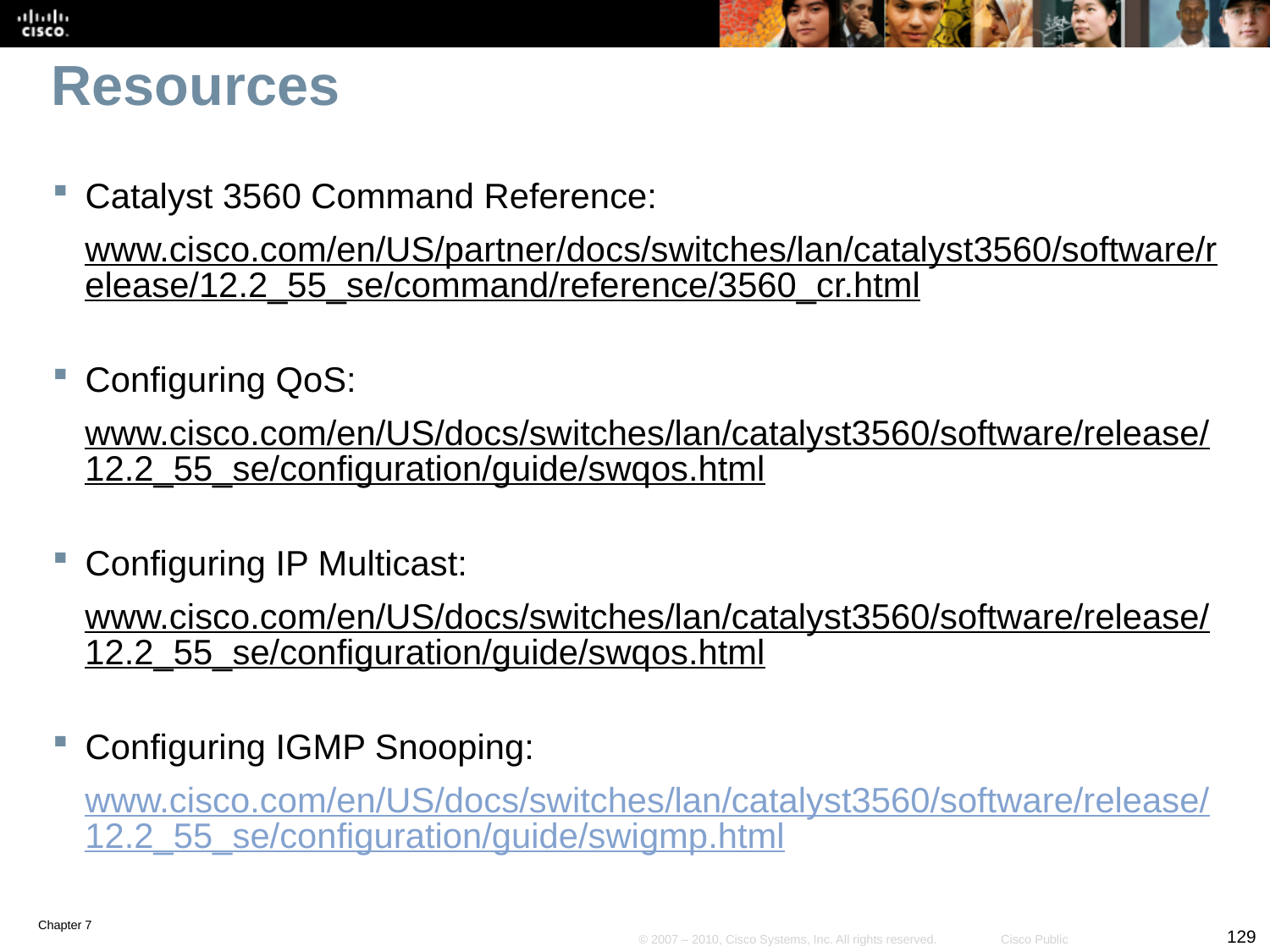

# Resources
Catalyst 3560 Command Reference:
www.cisco.com/en/US/partner/docs/switches/lan/catalyst3560/software/release/12.2_55_se/command/reference/3560_cr.html
Configuring QoS:
www.cisco.com/en/US/docs/switches/lan/catalyst3560/software/release/12.2_55_se/configuration/guide/swqos.html
Configuring IP Multicast:
www.cisco.com/en/US/docs/switches/lan/catalyst3560/software/release/12.2_55_se/configuration/guide/swqos.html
Configuring IGMP Snooping:
www.cisco.com/en/US/docs/switches/lan/catalyst3560/software/release/12.2_55_se/configuration/guide/swigmp.html